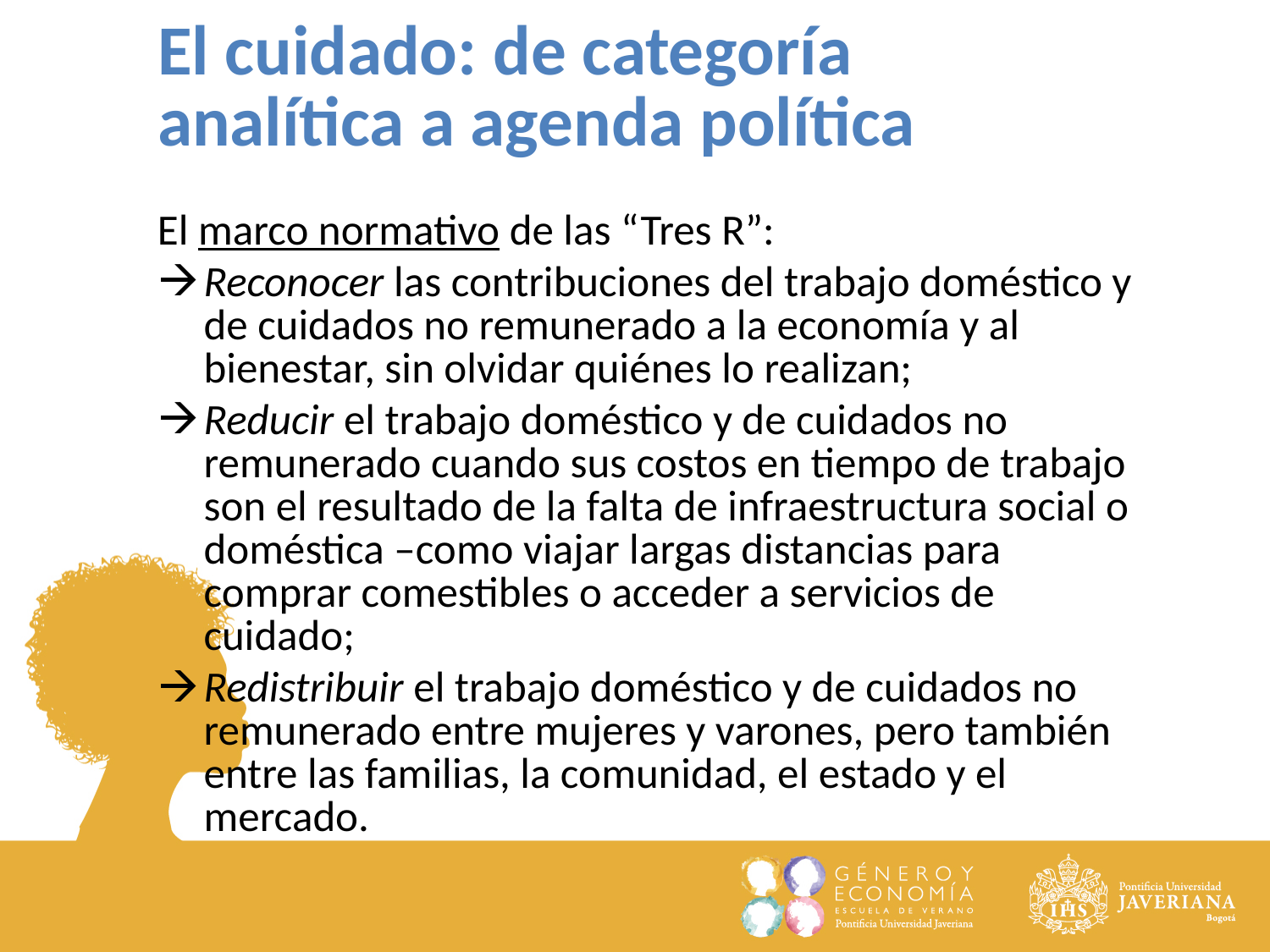

El cuidado: de categoría analítica a agenda política

El marco normativo de las “Tres R”:
Reconocer las contribuciones del trabajo doméstico y de cuidados no remunerado a la economía y al bienestar, sin olvidar quiénes lo realizan;
Reducir el trabajo doméstico y de cuidados no remunerado cuando sus costos en tiempo de trabajo son el resultado de la falta de infraestructura social o doméstica –como viajar largas distancias para comprar comestibles o acceder a servicios de cuidado;
Redistribuir el trabajo doméstico y de cuidados no remunerado entre mujeres y varones, pero también entre las familias, la comunidad, el estado y el mercado.